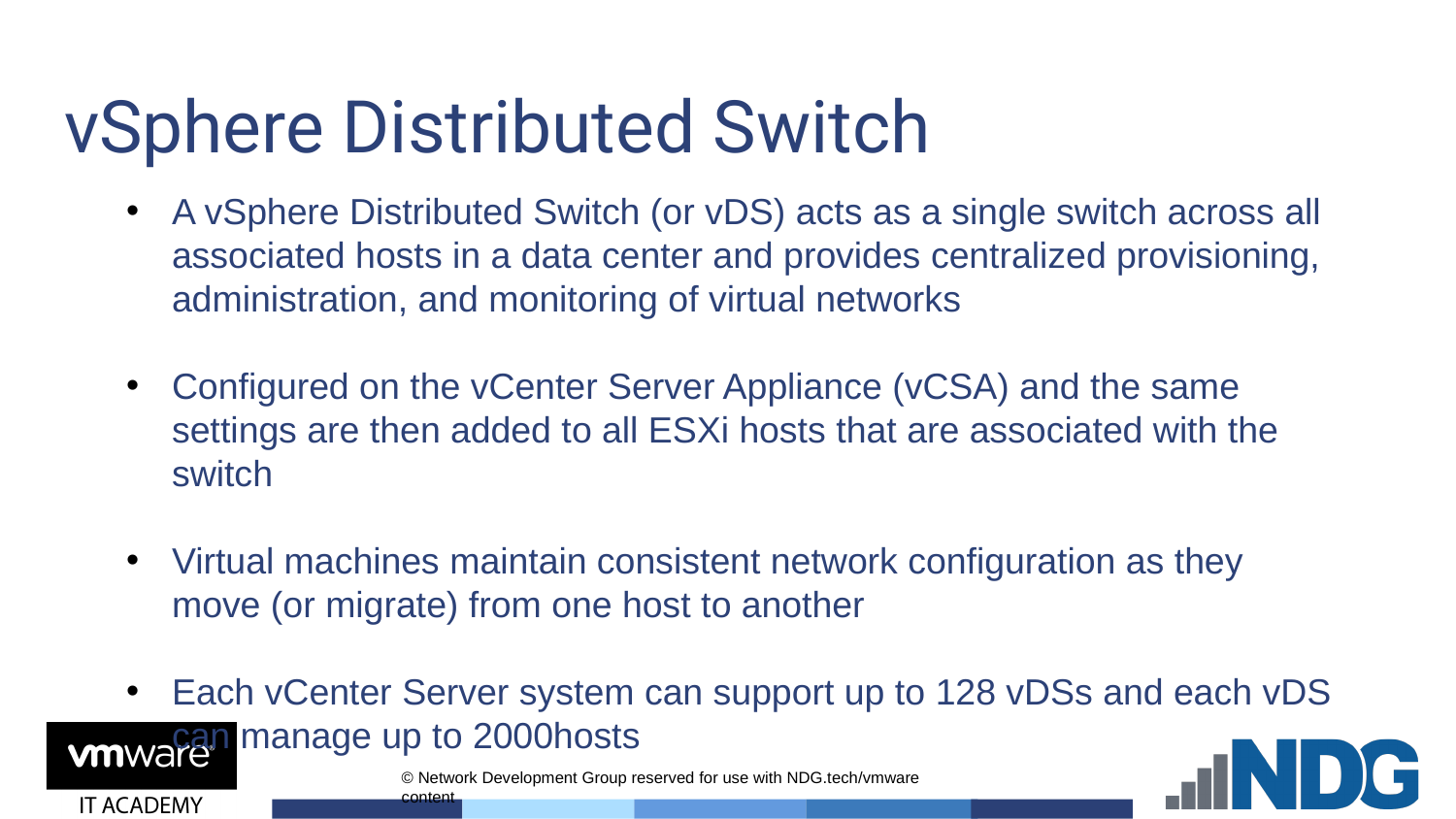

# vSphere Distributed Switch
A vSphere Distributed Switch (or vDS) acts as a single switch across all associated hosts in a data center and provides centralized provisioning, administration, and monitoring of virtual networks

Configured on the vCenter Server Appliance (vCSA) and the same settings are then added to all ESXi hosts that are associated with the switch

Virtual machines maintain consistent network configuration as they move (or migrate) from one host to another

Each vCenter Server system can support up to 128 vDSs and each vDS can manage up to 2000hosts